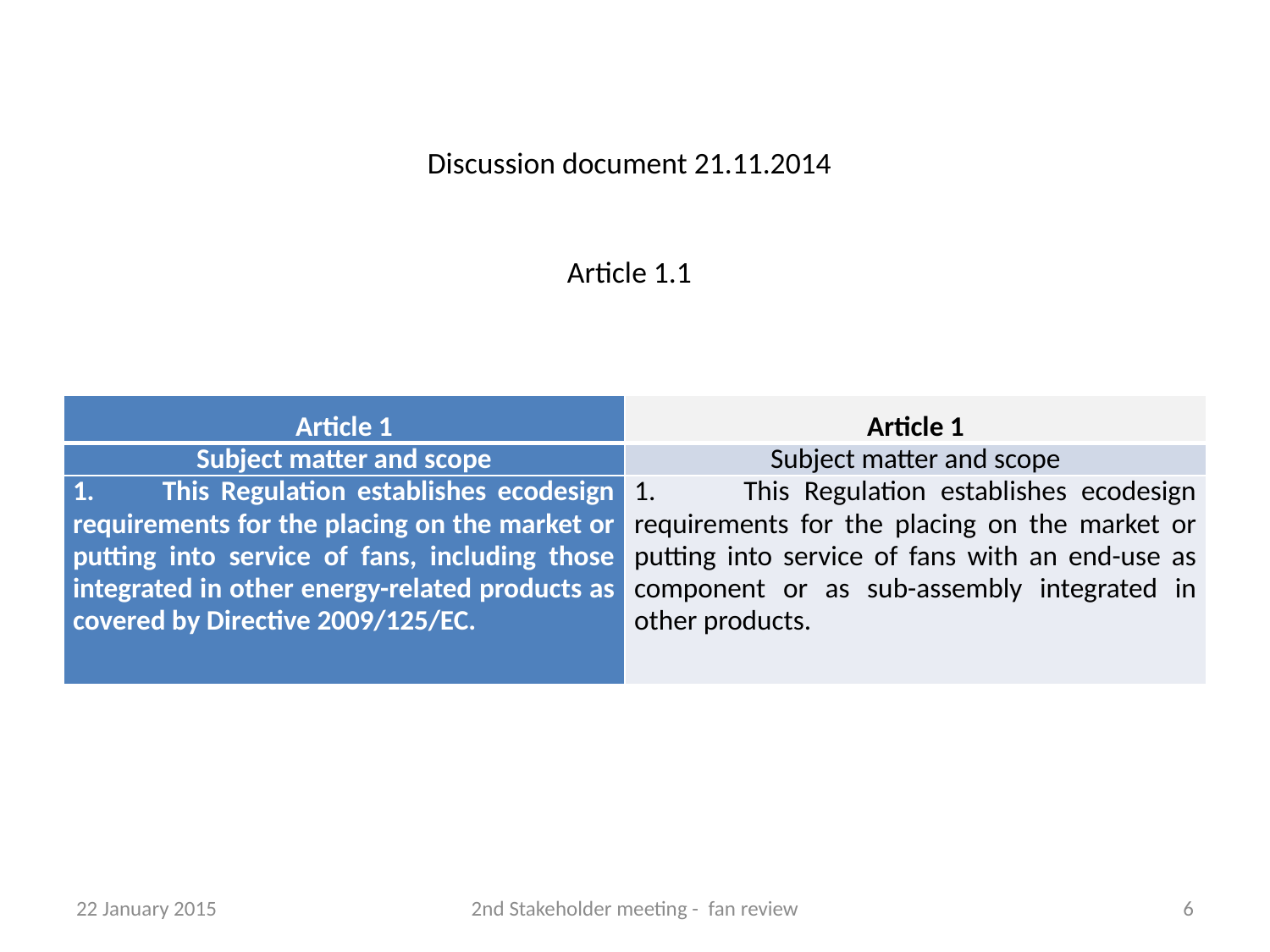

# Discussion document 21.11.2014 Article 1.1
| Article 1 | Article 1 |
| --- | --- |
| Subject matter and scope | Subject matter and scope |
| 1. This Regulation establishes ecodesign requirements for the placing on the market or putting into service of fans, including those integrated in other energy-related products as covered by Directive 2009/125/EC. | 1. This Regulation establishes ecodesign requirements for the placing on the market or putting into service of fans with an end-use as component or as sub-assembly integrated in other products. |
22 January 2015
2nd Stakeholder meeting -  fan review
6